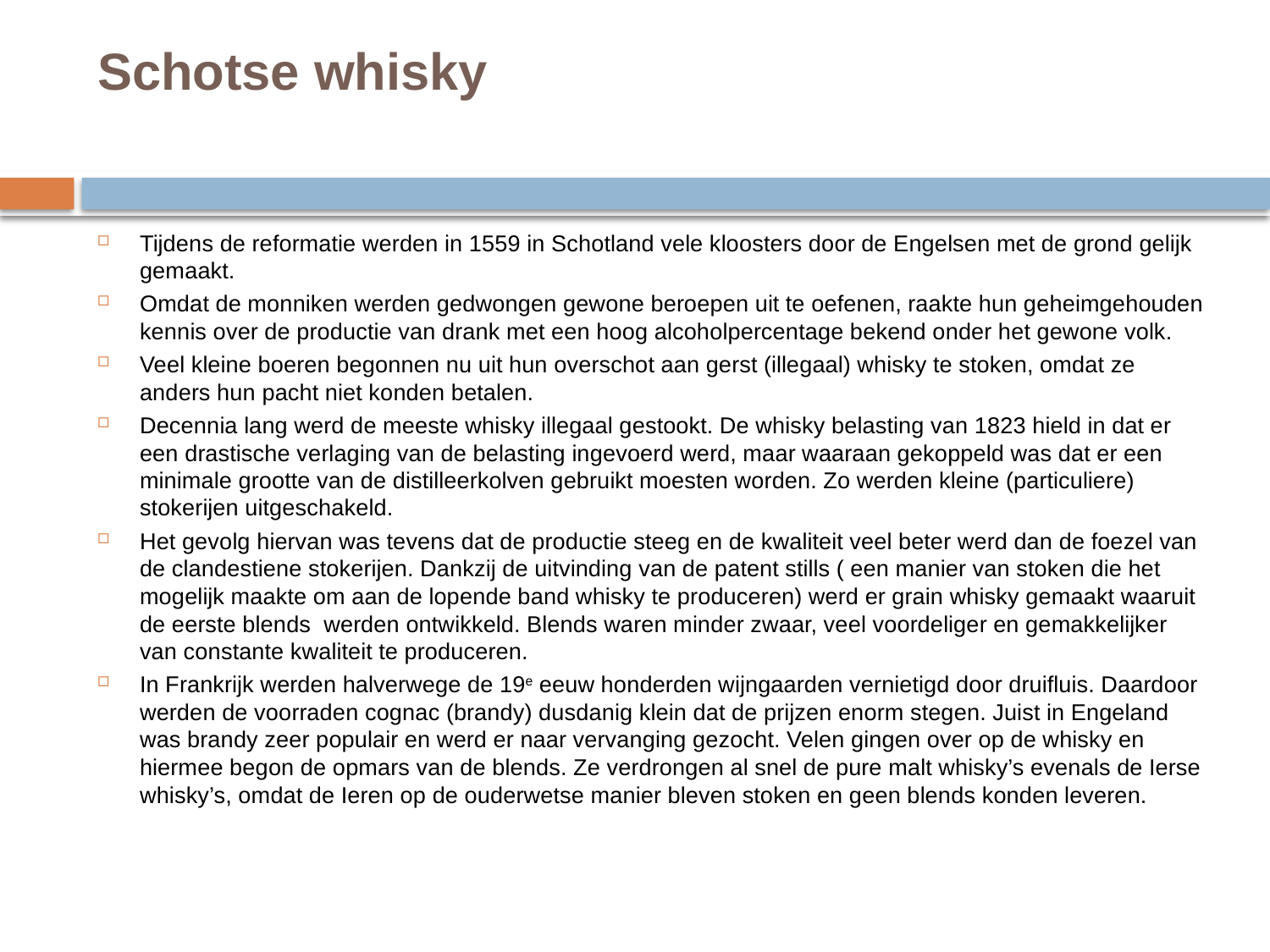

# Schotse whisky
Tijdens de reformatie werden in 1559 in Schotland vele kloosters door de Engelsen met de grond gelijk gemaakt.
Omdat de monniken werden gedwongen gewone beroepen uit te oefenen, raakte hun geheimgehouden kennis over de productie van drank met een hoog alcoholpercentage bekend onder het gewone volk.
Veel kleine boeren begonnen nu uit hun overschot aan gerst (illegaal) whisky te stoken, omdat ze anders hun pacht niet konden betalen.
Decennia lang werd de meeste whisky illegaal gestookt. De whisky belasting van 1823 hield in dat er een drastische verlaging van de belasting ingevoerd werd, maar waaraan gekoppeld was dat er een minimale grootte van de distilleerkolven gebruikt moesten worden. Zo werden kleine (particuliere) stokerijen uitgeschakeld.
Het gevolg hiervan was tevens dat de productie steeg en de kwaliteit veel beter werd dan de foezel van de clandestiene stokerijen. Dankzij de uitvinding van de patent stills ( een manier van stoken die het mogelijk maakte om aan de lopende band whisky te produceren) werd er grain whisky gemaakt waaruit de eerste blends  werden ontwikkeld. Blends waren minder zwaar, veel voordeliger en gemakkelijker van constante kwaliteit te produceren.
In Frankrijk werden halverwege de 19e eeuw honderden wijngaarden vernietigd door druifluis. Daardoor werden de voorraden cognac (brandy) dusdanig klein dat de prijzen enorm stegen. Juist in Engeland was brandy zeer populair en werd er naar vervanging gezocht. Velen gingen over op de whisky en hiermee begon de opmars van de blends. Ze verdrongen al snel de pure malt whisky’s evenals de Ierse whisky’s, omdat de Ieren op de ouderwetse manier bleven stoken en geen blends konden leveren.